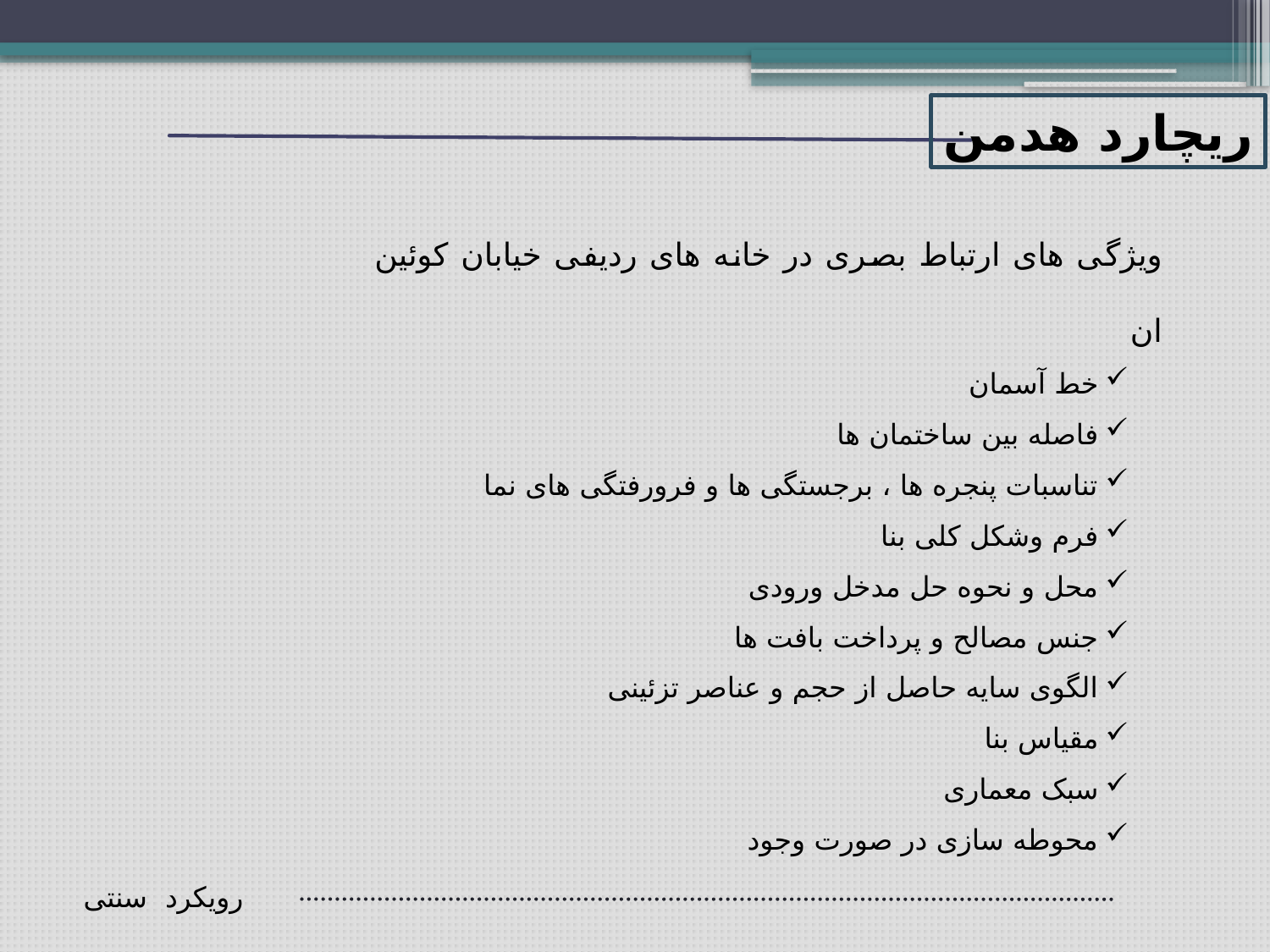

ریچارد هدمن
ویژگی های ارتباط بصری در خانه های ردیفی خیابان کوئین ان
خط آسمان
فاصله بین ساختمان ها
تناسبات پنجره ها ، برجستگی ها و فرورفتگی های نما
فرم وشکل کلی بنا
محل و نحوه حل مدخل ورودی
جنس مصالح و پرداخت بافت ها
الگوی سایه حاصل از حجم و عناصر تزئینی
مقیاس بنا
سبک معماری
محوطه سازی در صورت وجود
رویکرد  سنتی